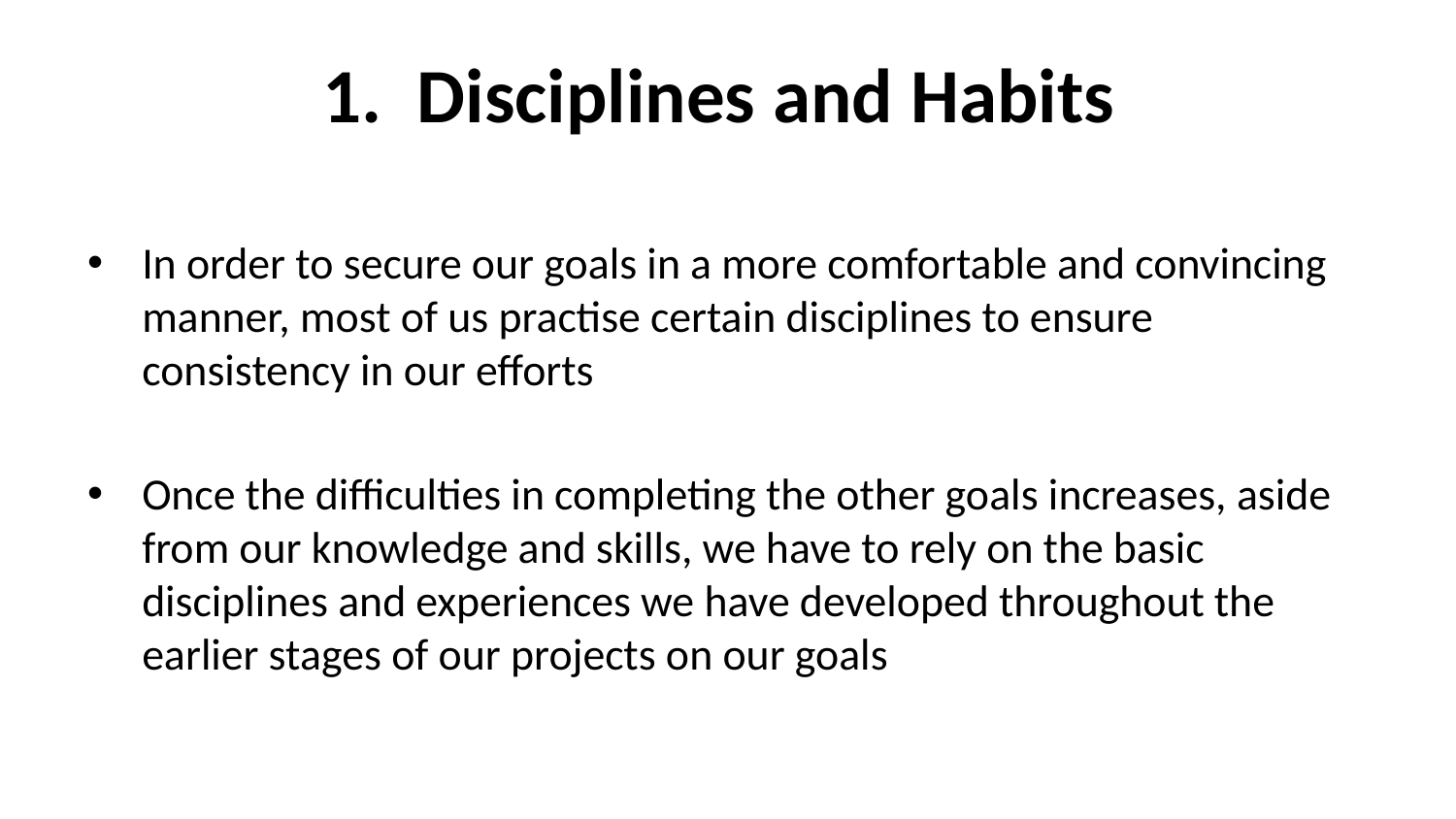

# 1.  Disciplines and Habits
In order to secure our goals in a more comfortable and convincing manner, most of us practise certain disciplines to ensure consistency in our efforts

Once the difficulties in completing the other goals increases, aside from our knowledge and skills, we have to rely on the basic disciplines and experiences we have developed throughout the earlier stages of our projects on our goals